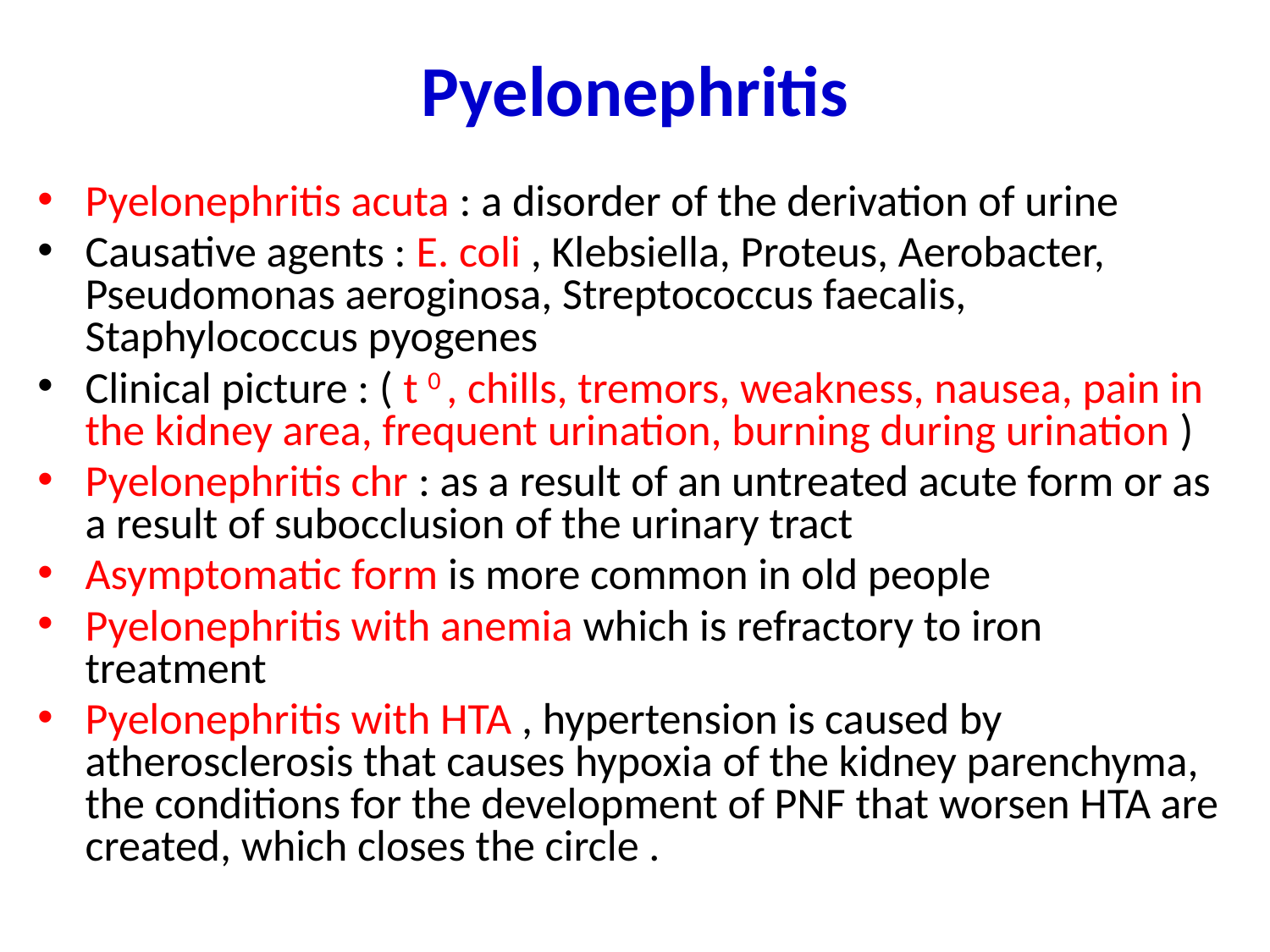

# Pyelonephritis
Pyelonephritis acuta : a disorder of the derivation of urine
Causative agents : E. coli , Klebsiella, Proteus, Aerobacter, Pseudomonas aeroginosa, Streptococcus faecalis, Staphylococcus pyogenes
Clinical picture : ( t 0 , chills, tremors, weakness, nausea, pain in the kidney area, frequent urination, burning during urination )
Pyelonephritis chr : as a result of an untreated acute form or as a result of subocclusion of the urinary tract
Asymptomatic form is more common in old people
Pyelonephritis with anemia which is refractory to iron treatment
Pyelonephritis with HTA , hypertension is caused by atherosclerosis that causes hypoxia of the kidney parenchyma, the conditions for the development of PNF that worsen HTA are created, which closes the circle .